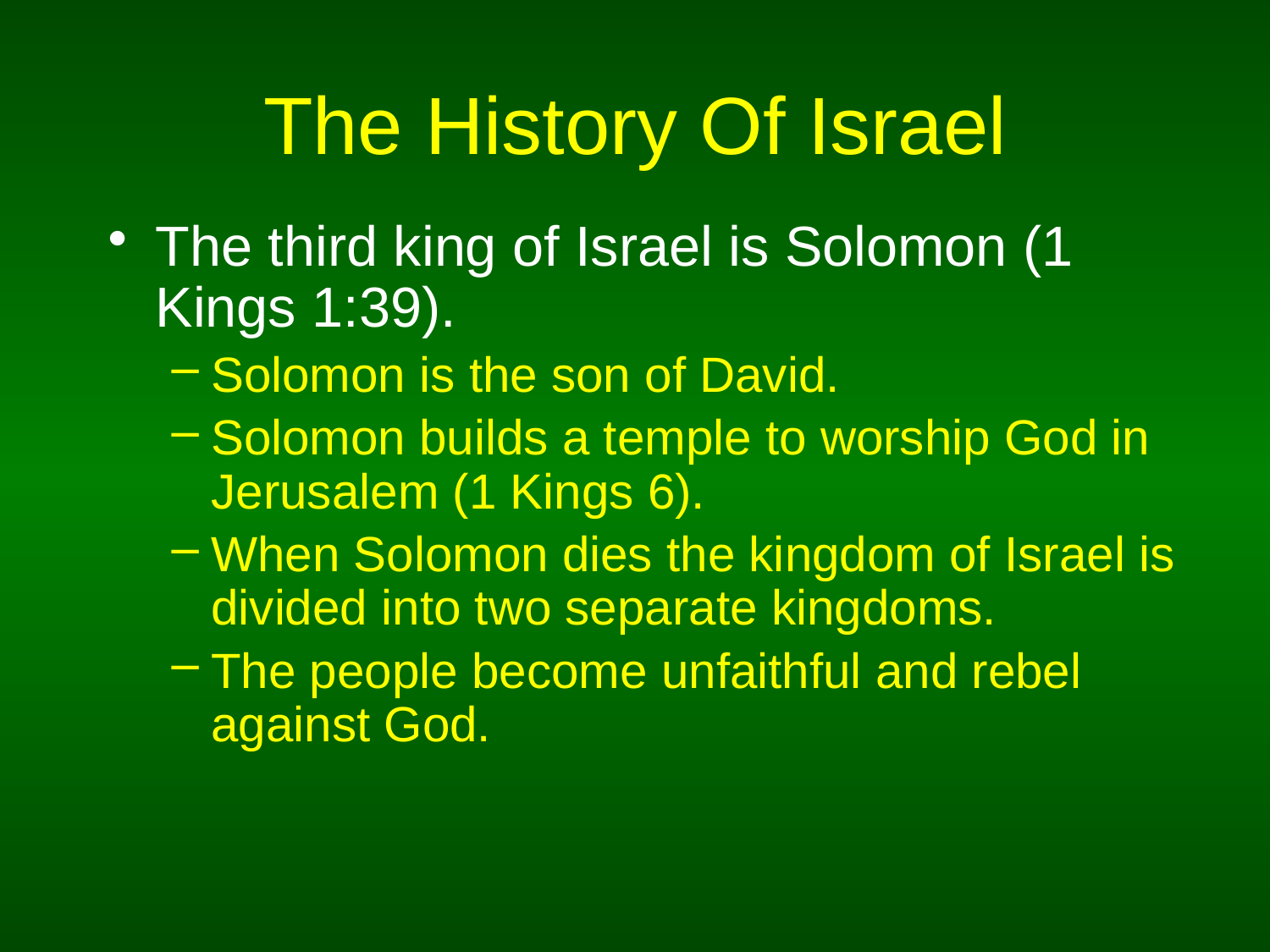

# The History Of Israel
The third king of Israel is Solomon (1 Kings 1:39).
Solomon is the son of David.
Solomon builds a temple to worship God in Jerusalem (1 Kings 6).
When Solomon dies the kingdom of Israel is divided into two separate kingdoms.
The people become unfaithful and rebel against God.